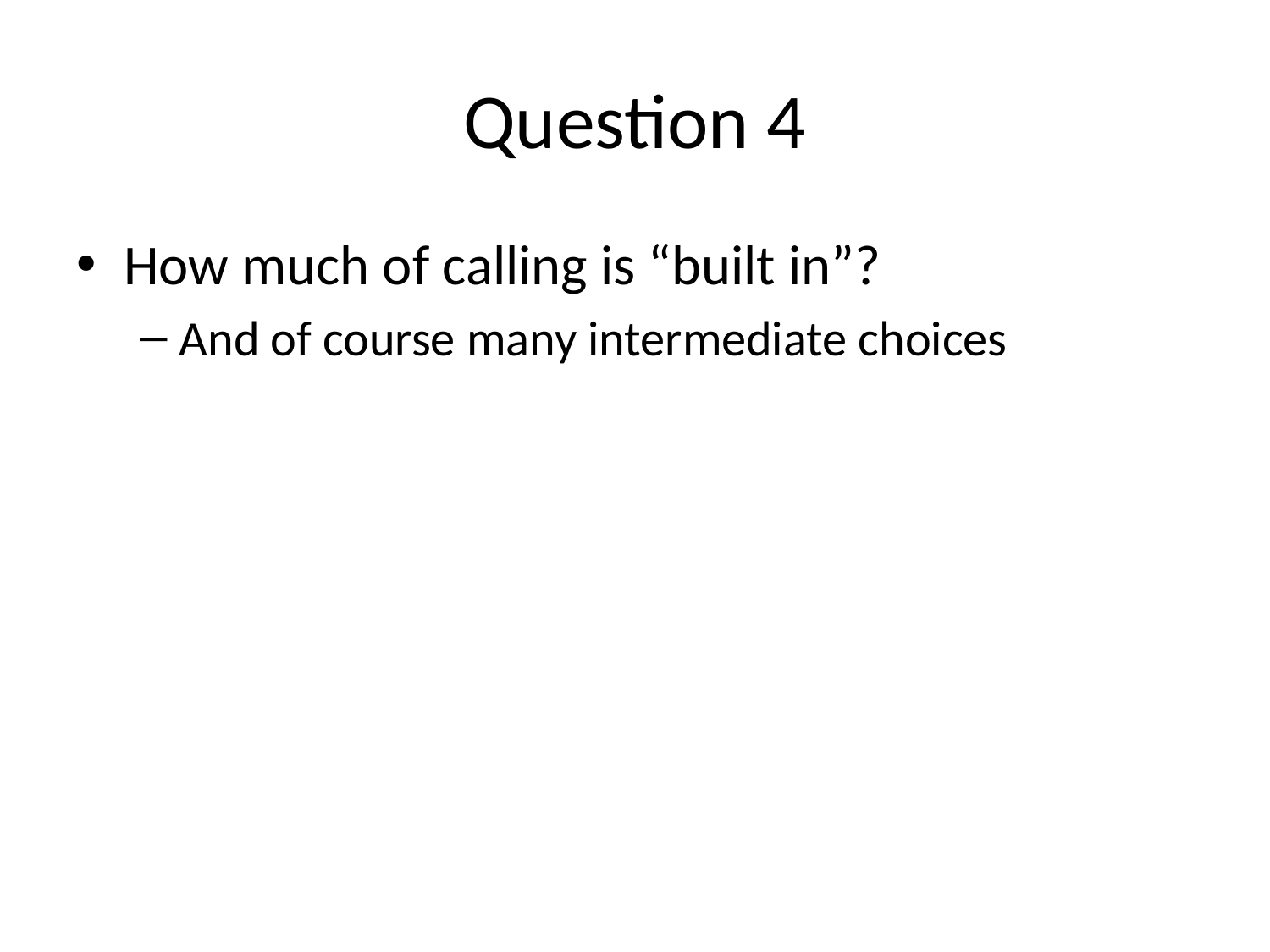

# Question 4
How much of calling is “built in”?
And of course many intermediate choices